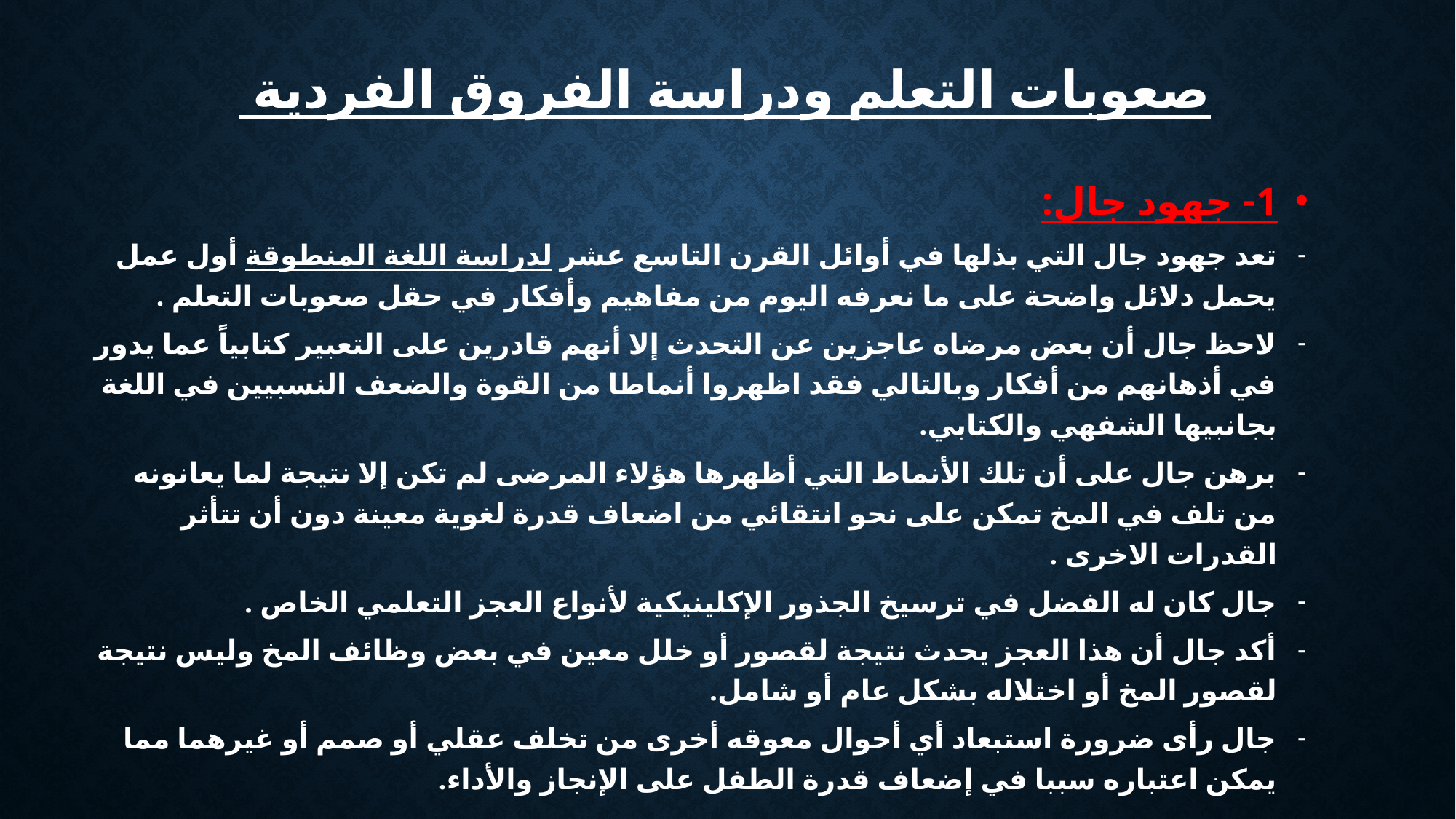

# صعوبات التعلم ودراسة الفروق الفردية
1- جهود جال:
تعد جهود جال التي بذلها في أوائل القرن التاسع عشر لدراسة اللغة المنطوقة أول عمل يحمل دلائل واضحة على ما نعرفه اليوم من مفاهيم وأفكار في حقل صعوبات التعلم .
لاحظ جال أن بعض مرضاه عاجزين عن التحدث إلا أنهم قادرين على التعبير كتابياً عما يدور في أذهانهم من أفكار وبالتالي فقد اظهروا أنماطا من القوة والضعف النسبيين في اللغة بجانبيها الشفهي والكتابي.
برهن جال على أن تلك الأنماط التي أظهرها هؤلاء المرضى لم تكن إلا نتيجة لما يعانونه من تلف في المخ تمكن على نحو انتقائي من اضعاف قدرة لغوية معينة دون أن تتأثر القدرات الاخرى .
جال كان له الفضل في ترسيخ الجذور الإكلينيكية لأنواع العجز التعلمي الخاص .
أكد جال أن هذا العجز يحدث نتيجة لقصور أو خلل معين في بعض وظائف المخ وليس نتيجة لقصور المخ أو اختلاله بشكل عام أو شامل.
جال رأى ضرورة استبعاد أي أحوال معوقه أخرى من تخلف عقلي أو صمم أو غيرهما مما يمكن اعتباره سببا في إضعاف قدرة الطفل على الإنجاز والأداء.